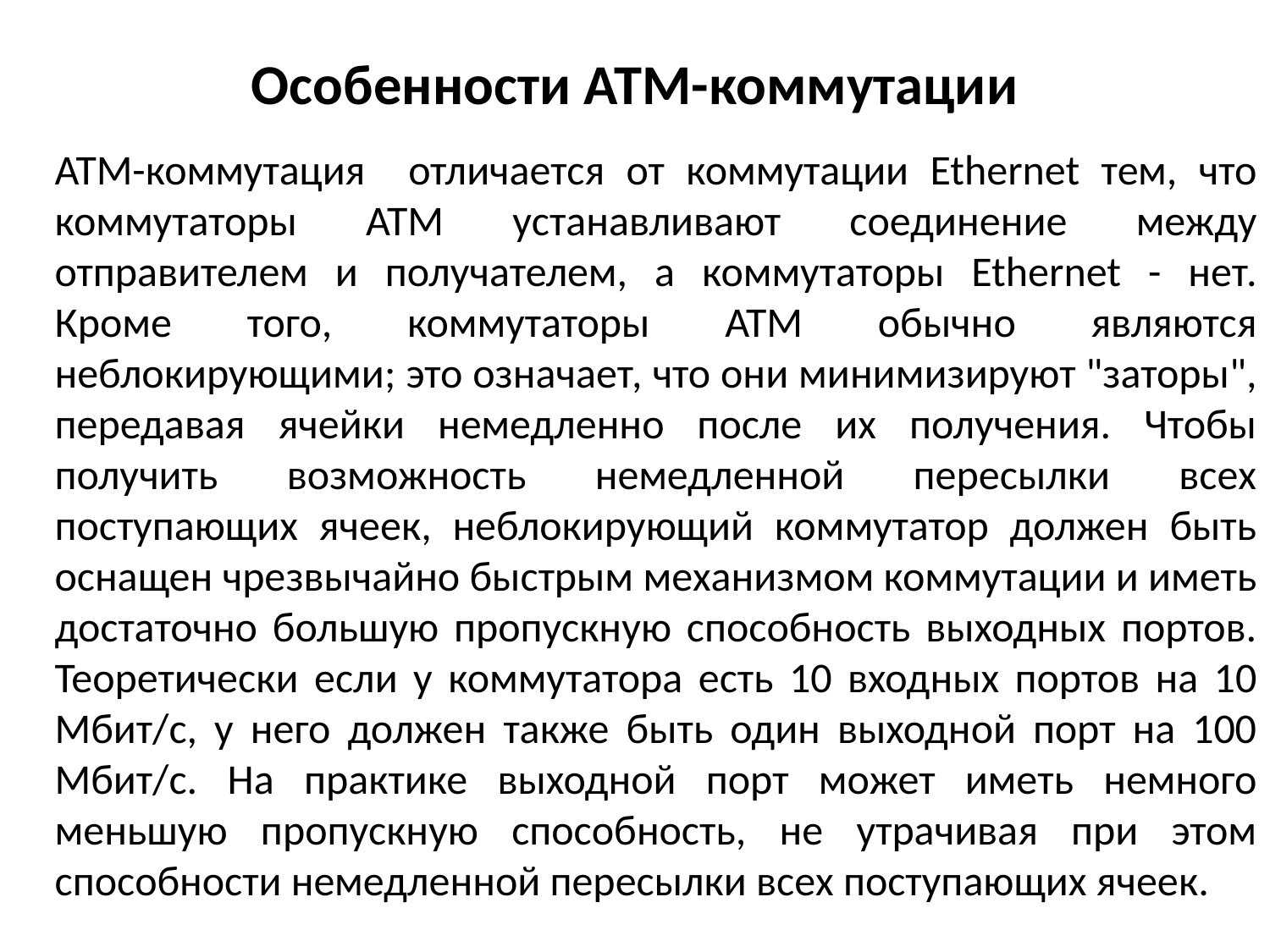

# Особенности АТМ-коммутации
	ATM-коммутация  отличается от коммутации Ethernet тем, что коммутаторы ATM устанавливают соединение между отправителем и получателем, а коммутаторы Ethernet - нет. Кроме того, коммутаторы ATM обычно являются неблокирующими; это означает, что они минимизируют "заторы", передавая ячейки немедленно после их получения. Чтобы получить возможность немедленной пересылки всех поступающих ячеек, неблокирующий коммутатор должен быть оснащен чрезвычайно быстрым механизмом коммутации и иметь достаточно большую пропускную способность выходных портов. Теоретически если у коммутатора есть 10 входных портов на 10 Мбит/с, у него должен также быть один выходной порт на 100 Мбит/с. На практике выходной порт может иметь немного меньшую пропускную способность, не утрачивая при этом способности немедленной пересылки всех поступающих ячеек.